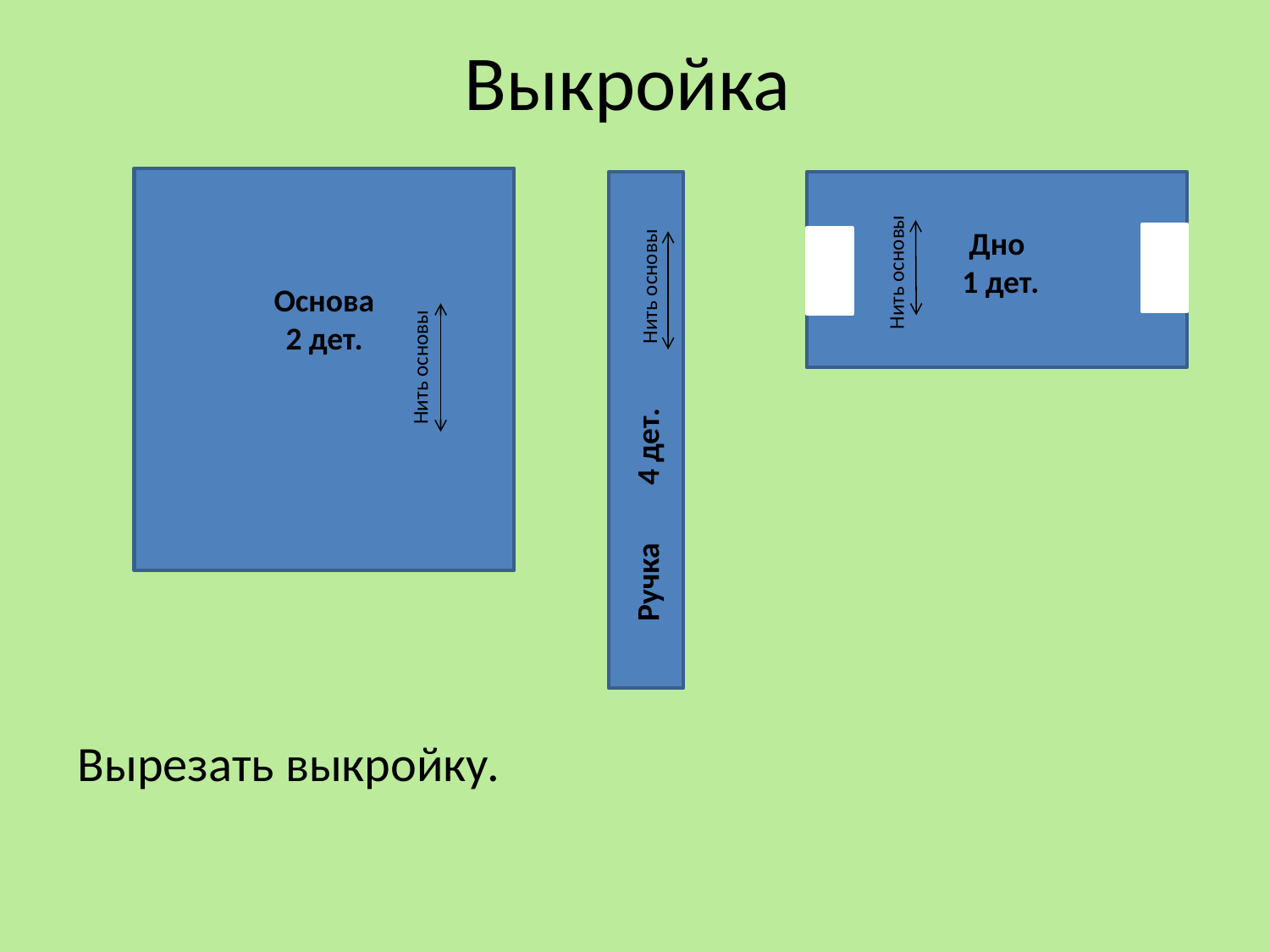

# Выкройка

Дно
1 дет.
Нить основы
Нить основы
Основа
2 дет.
Нить основы
Ручка        4 дет.
Вырезать выкройку.